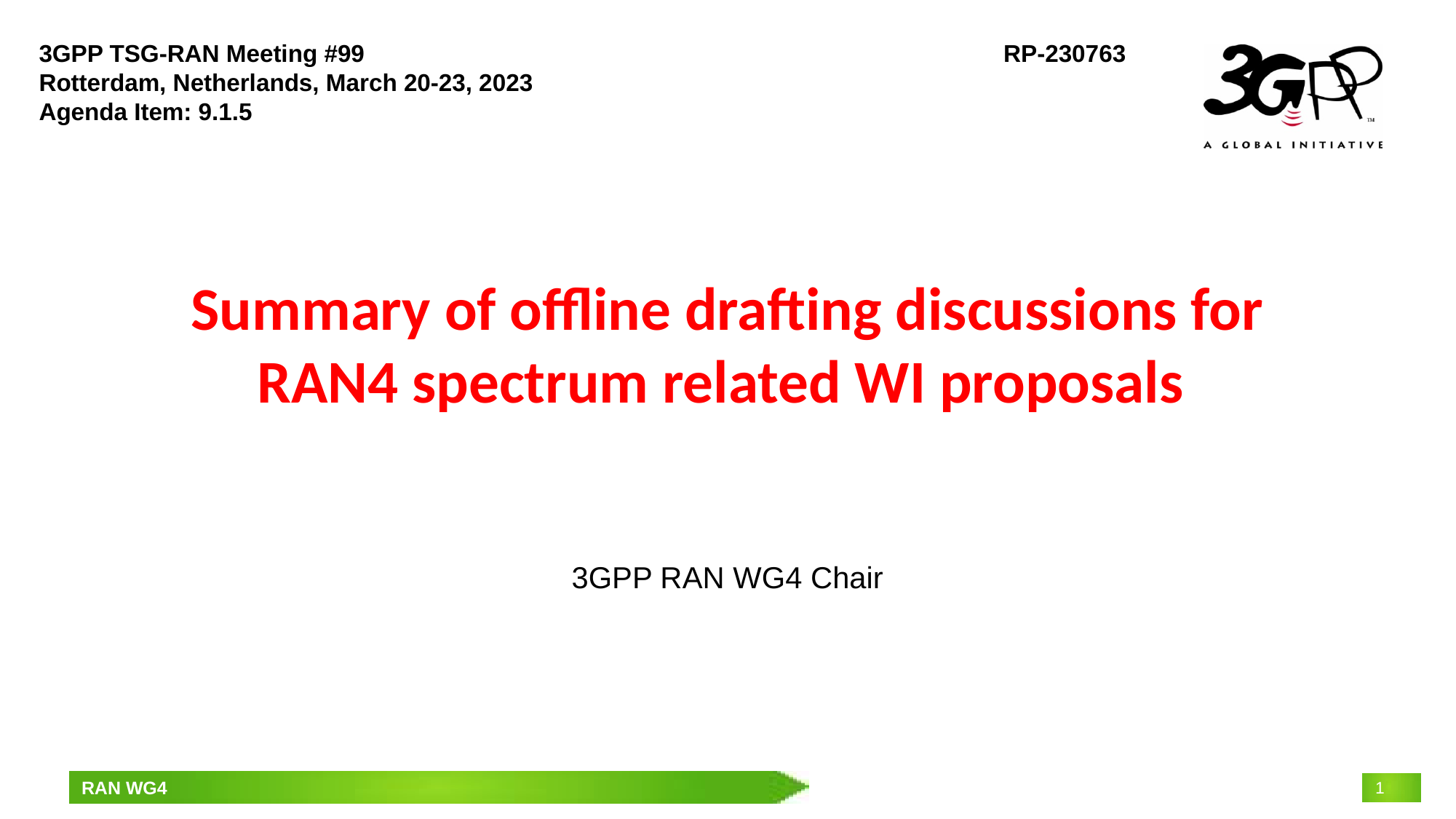

3GPP TSG-RAN Meeting #99
Rotterdam, Netherlands, March 20-23, 2023
Agenda Item: 9.1.5
RP‑230763
# Summary of offline drafting discussions for RAN4 spectrum related WI proposals
3GPP RAN WG4 Chair